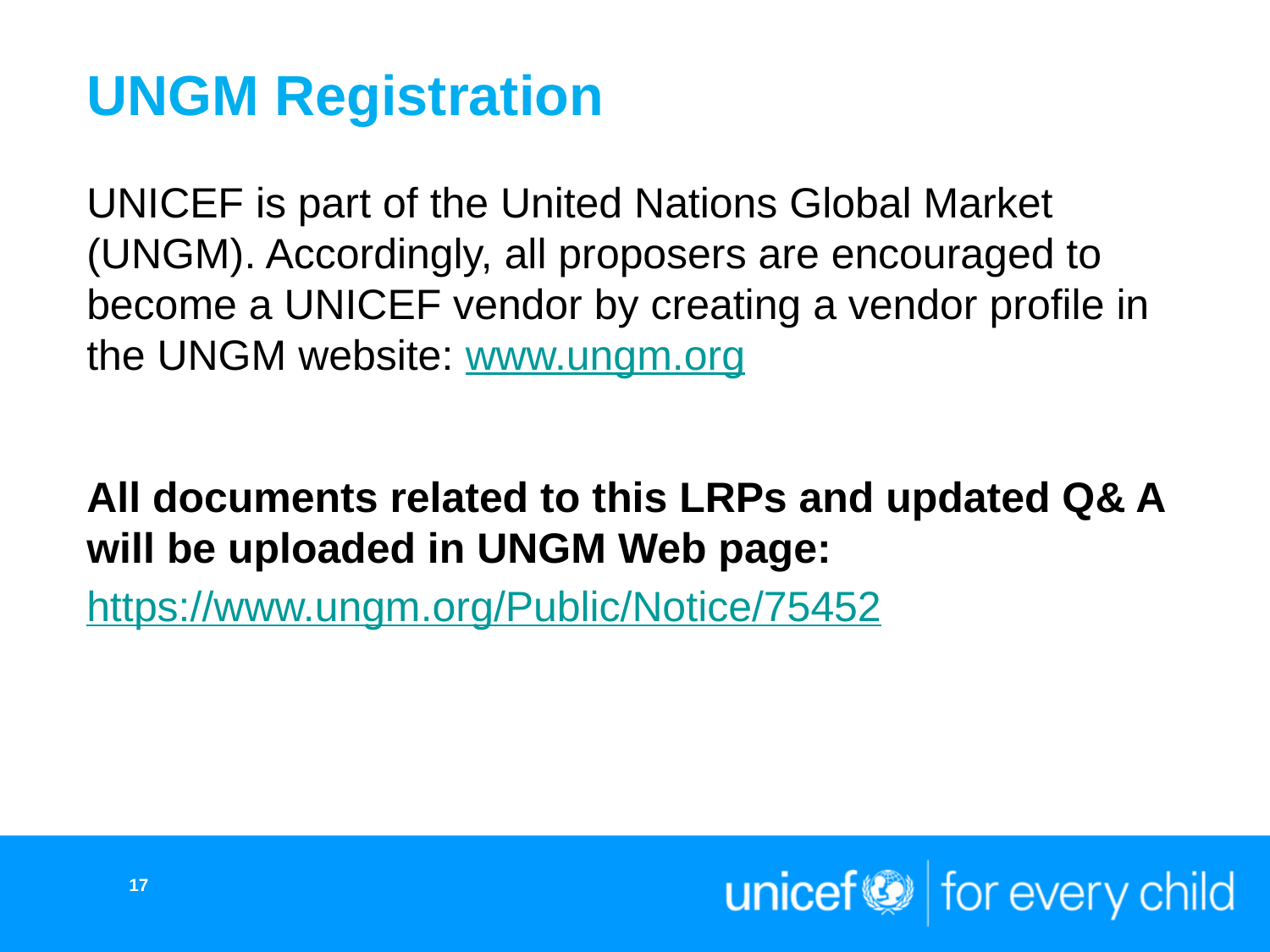

UNGM Registration
UNICEF is part of the United Nations Global Market (UNGM). Accordingly, all proposers are encouraged to become a UNICEF vendor by creating a vendor profile in the UNGM website: www.ungm.org

All documents related to this LRPs and updated Q& A will be uploaded in UNGM Web page:
https://www.ungm.org/Public/Notice/75452

17